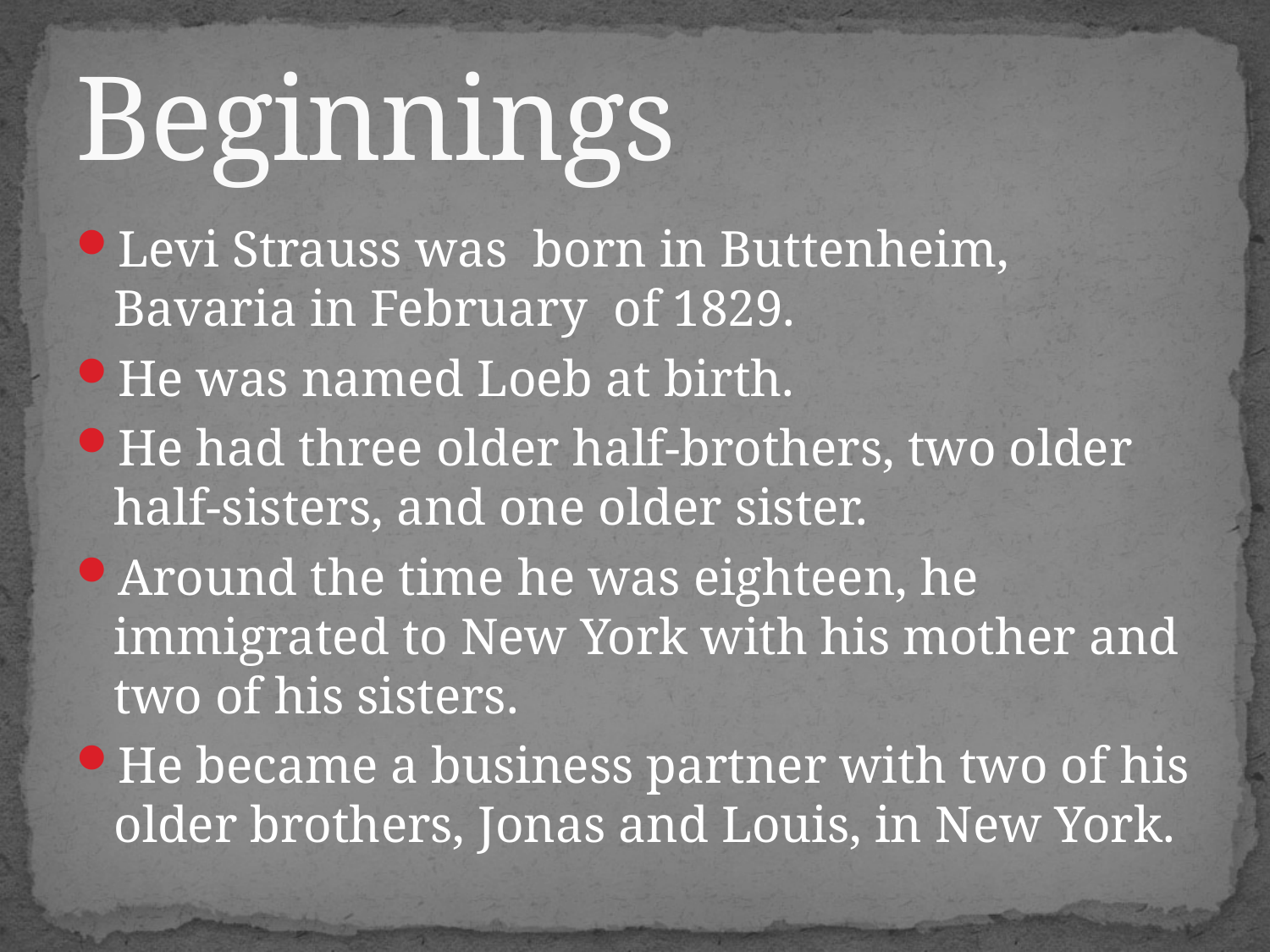

# Beginnings
Levi Strauss was  born in Buttenheim, Bavaria in February  of 1829.
He was named Loeb at birth.
He had three older half-brothers, two older half-sisters, and one older sister.
Around the time he was eighteen, he immigrated to New York with his mother and two of his sisters.
He became a business partner with two of his older brothers, Jonas and Louis, in New York.